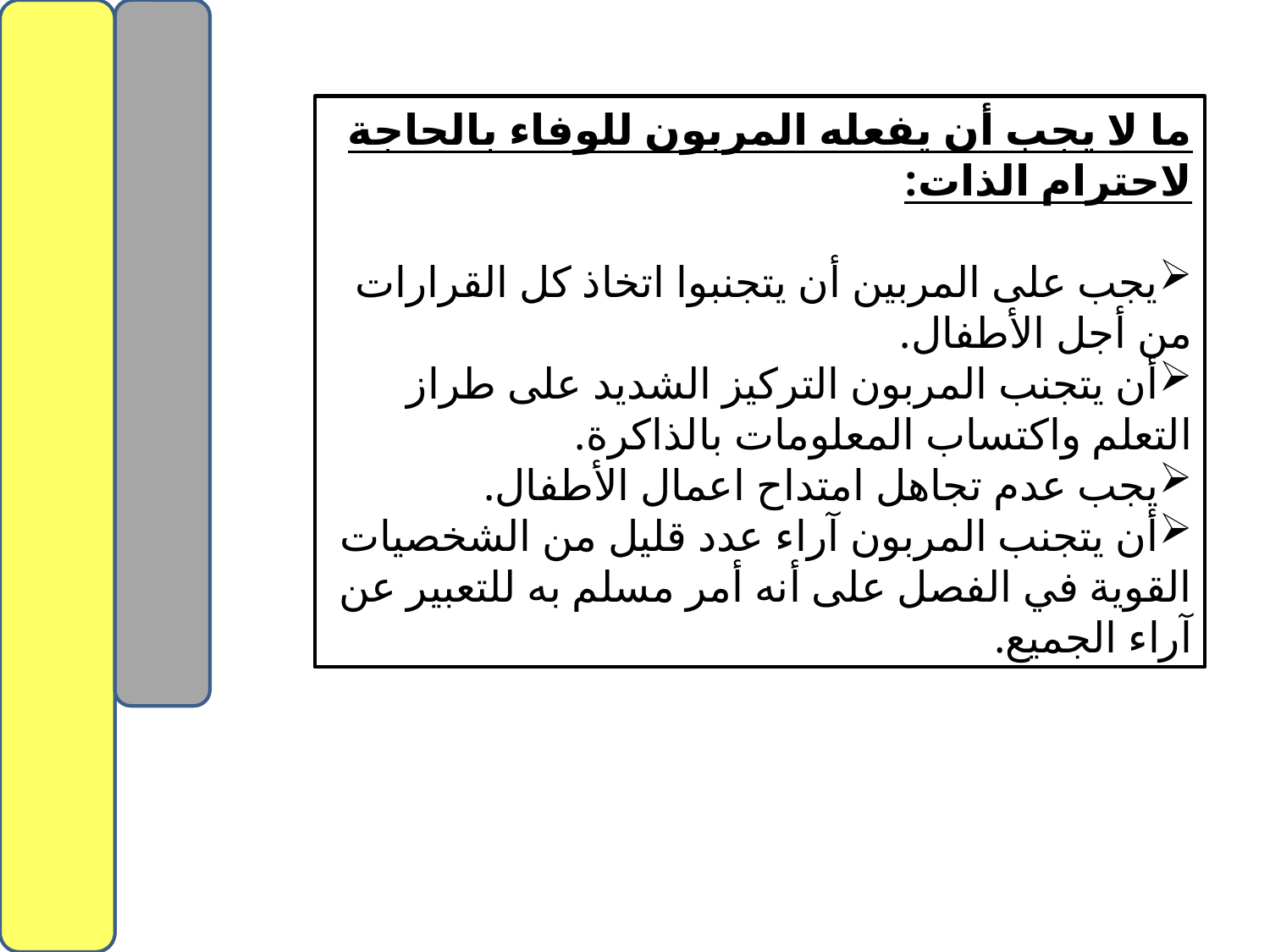

ما لا يجب أن يفعله المربون للوفاء بالحاجة لاحترام الذات:

يجب على المربين أن يتجنبوا اتخاذ كل القرارات من أجل الأطفال.
أن يتجنب المربون التركيز الشديد على طراز التعلم واكتساب المعلومات بالذاكرة.
يجب عدم تجاهل امتداح اعمال الأطفال.
أن يتجنب المربون آراء عدد قليل من الشخصيات القوية في الفصل على أنه أمر مسلم به للتعبير عن آراء الجميع.